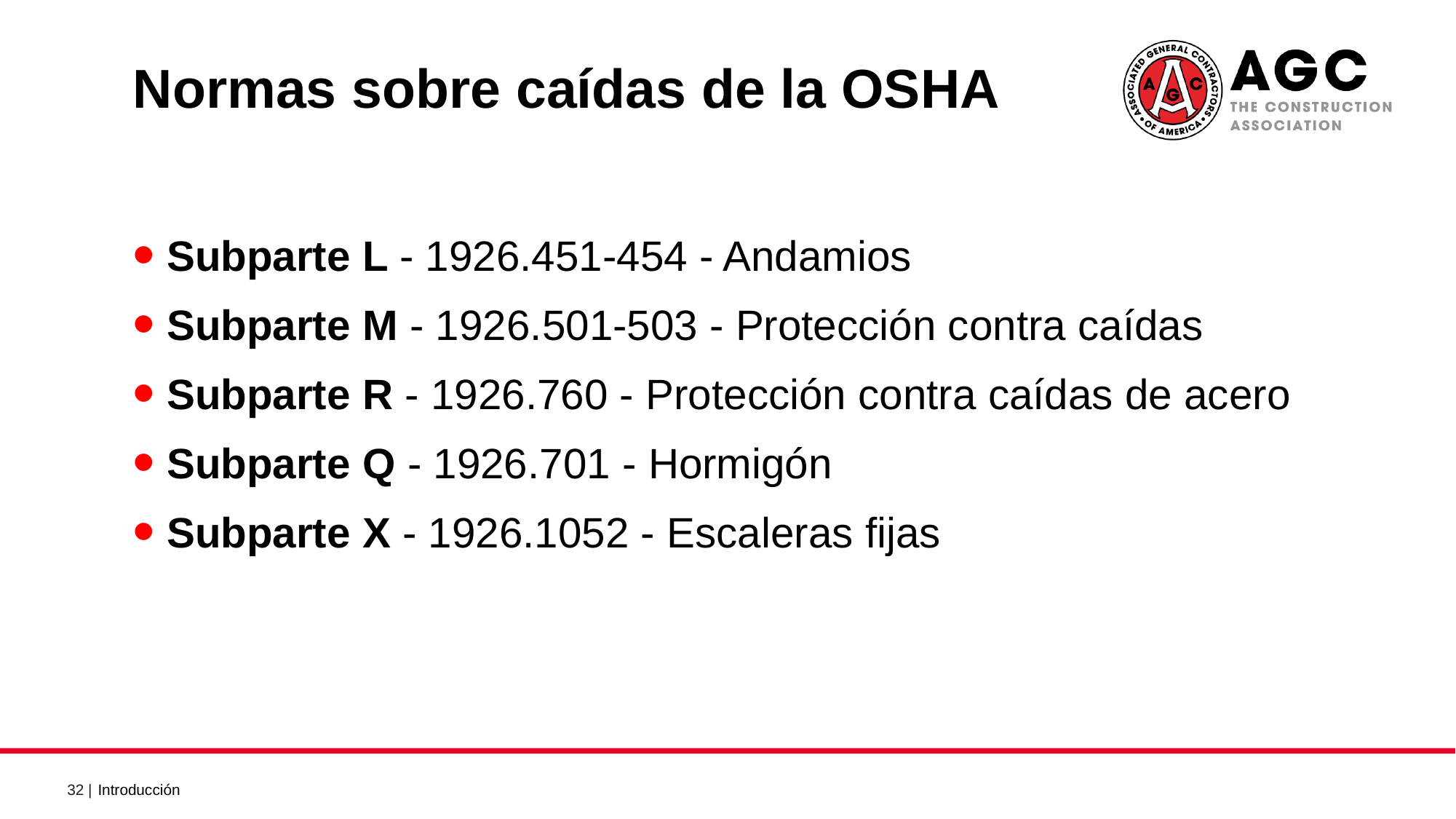

Normas sobre caídas de la OSHA
Subparte L - 1926.451-454 - Andamios
Subparte M - 1926.501-503 - Protección contra caídas
Subparte R - 1926.760 - Protección contra caídas de acero
Subparte Q - 1926.701 - Hormigón
Subparte X - 1926.1052 - Escaleras fijas
Introducción